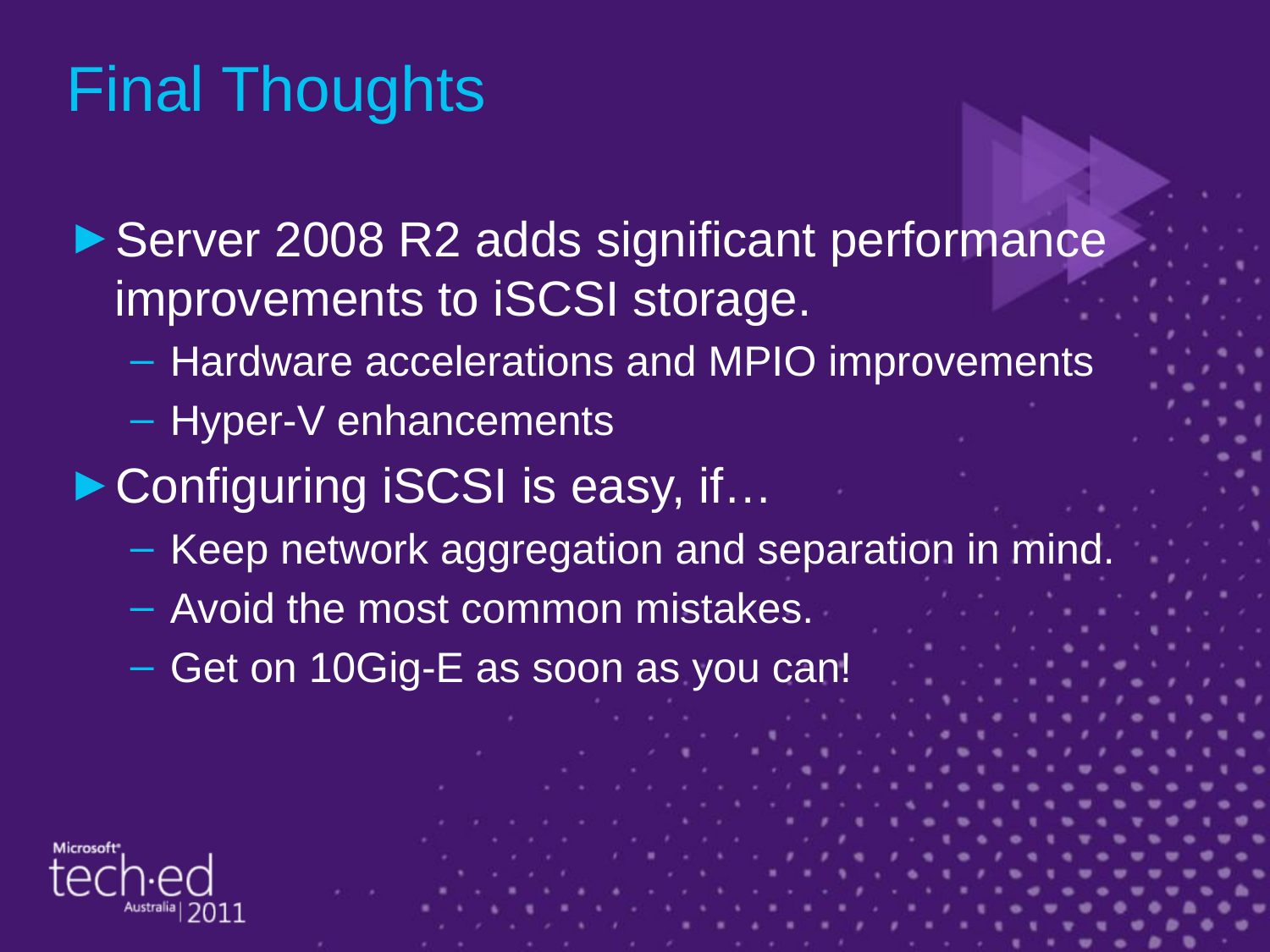

# Final Thoughts
Server 2008 R2 adds significant performance improvements to iSCSI storage.
Hardware accelerations and MPIO improvements
Hyper-V enhancements
Configuring iSCSI is easy, if…
Keep network aggregation and separation in mind.
Avoid the most common mistakes.
Get on 10Gig-E as soon as you can!